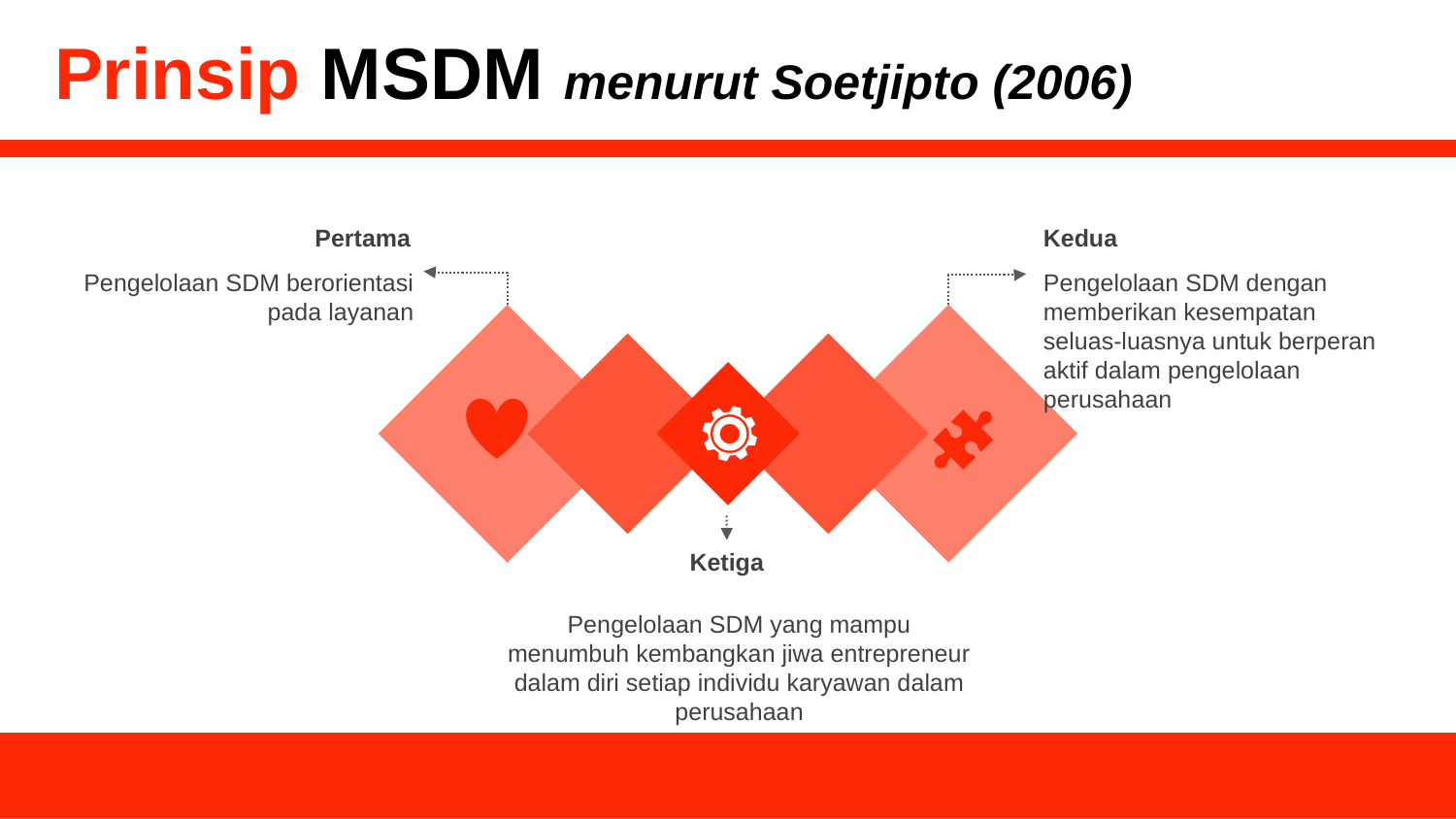

# Prinsip MSDM menurut Soetjipto (2006)
Pertama
Pengelolaan SDM berorientasi pada layanan
Kedua
Pengelolaan SDM dengan memberikan kesempatan seluas-luasnya untuk berperan aktif dalam pengelolaan perusahaan

Ketiga
Pengelolaan SDM yang mampu menumbuh kembangkan jiwa entrepreneur dalam diri setiap individu karyawan dalam perusahaan